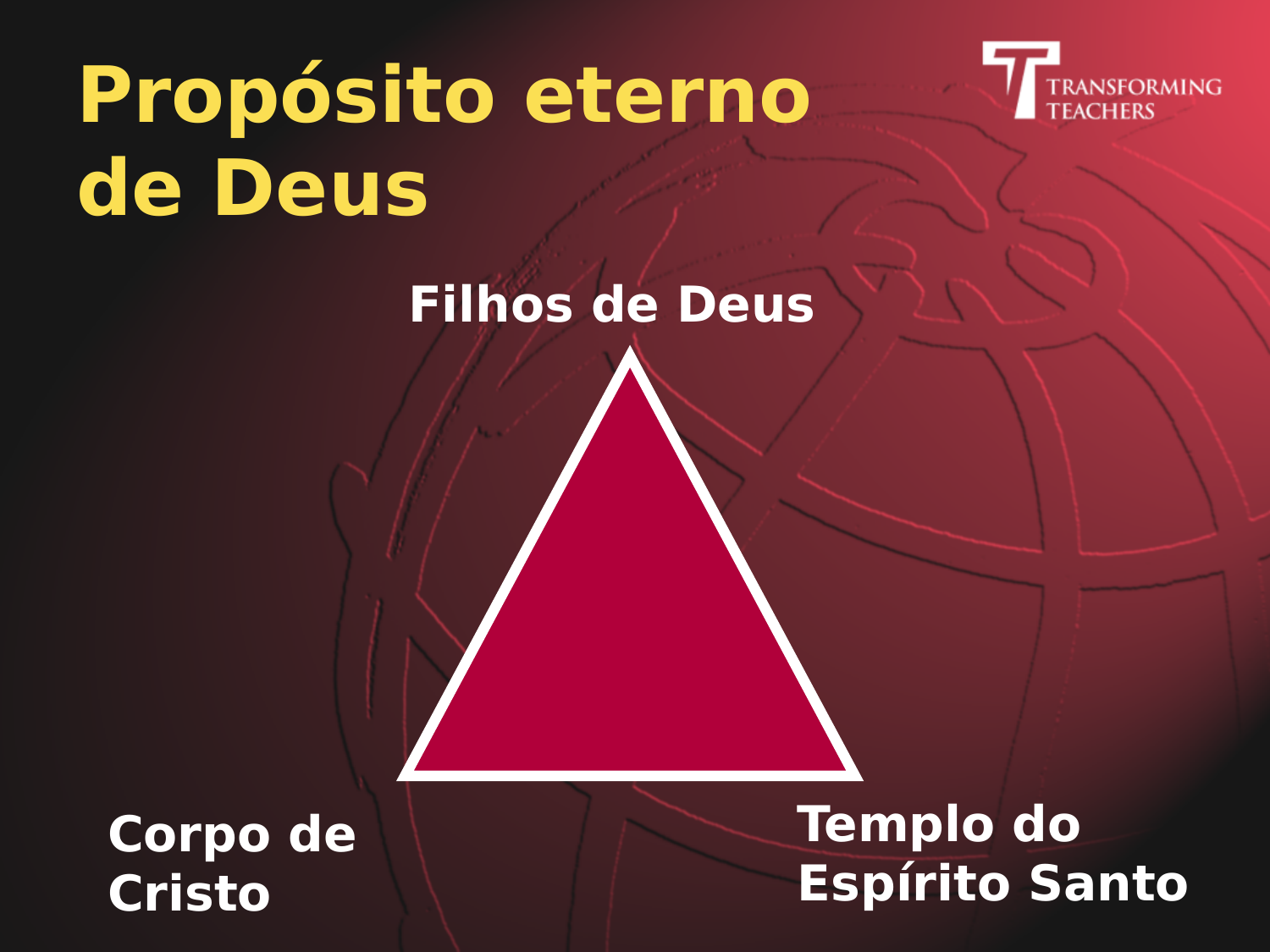

# Propósito eterno de Deus
Filhos de Deus

Templo do Espírito Santo
Corpo de Cristo